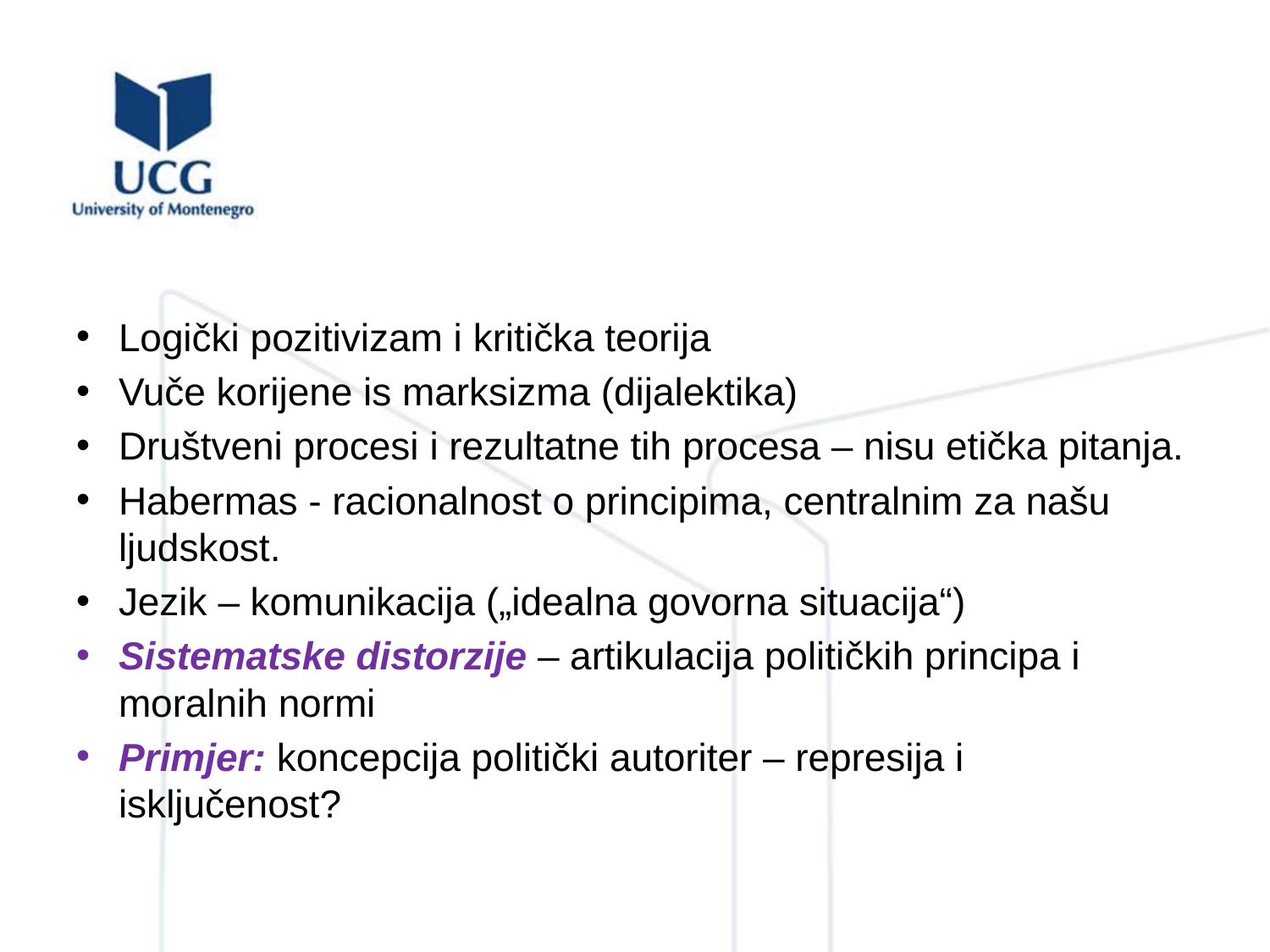

#
Logički pozitivizam i kritička teorija
Vuče korijene is marksizma (dijalektika)
Društveni procesi i rezultatne tih procesa – nisu etička pitanja.
Habermas - racionalnost o principima, centralnim za našu ljudskost.
Jezik – komunikacija („idealna govorna situacija“)
Sistematske distorzije – artikulacija političkih principa i moralnih normi
Primjer: koncepcija politički autoriter – represija i isključenost?